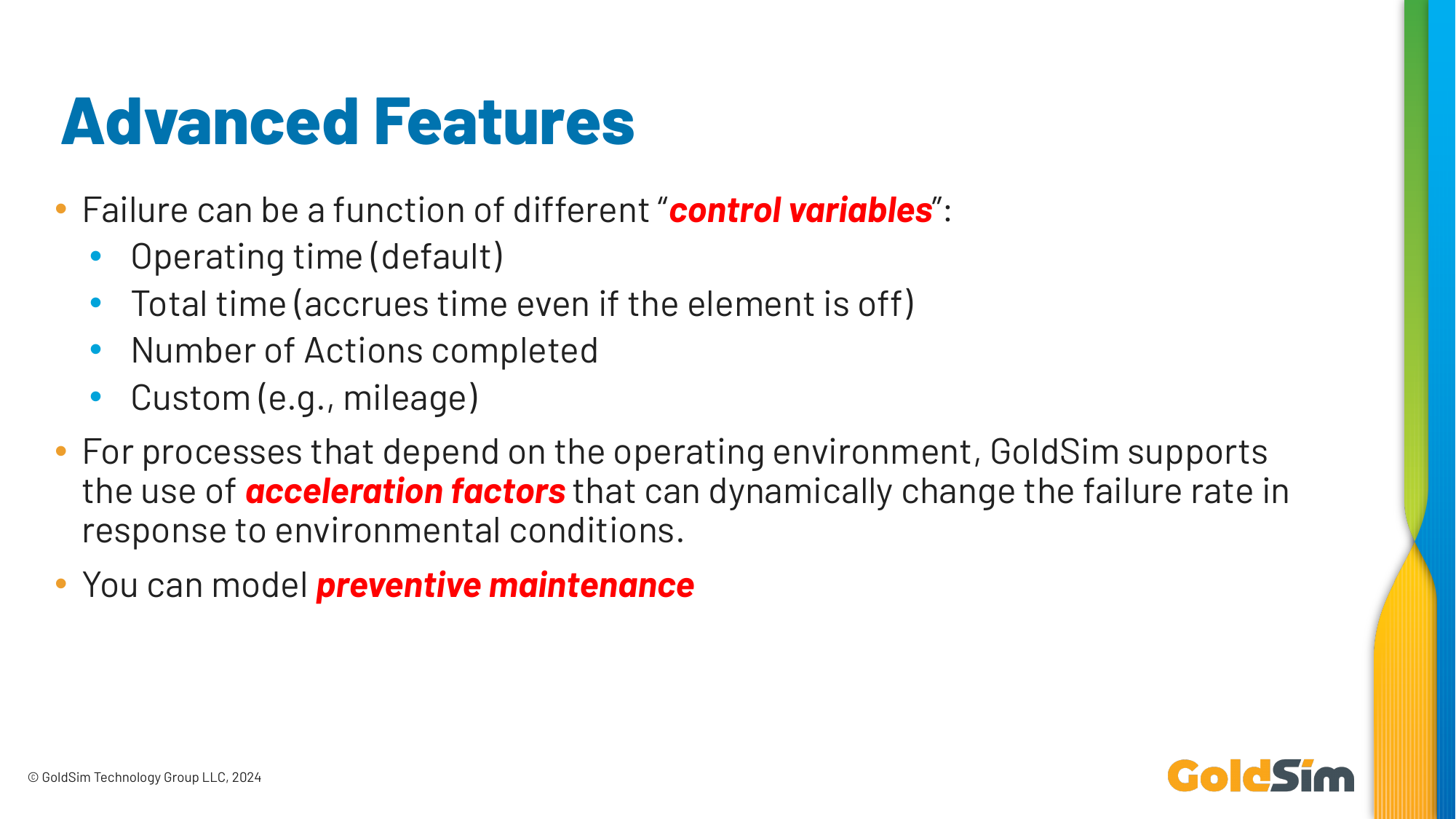

# Advanced Features
Failure can be a function of different “control variables”:
Operating time (default)
Total time (accrues time even if the element is off)
Number of Actions completed
Custom (e.g., mileage)
For processes that depend on the operating environment, GoldSim supports the use of acceleration factors that can dynamically change the failure rate in response to environmental conditions.
You can model preventive maintenance

© GoldSim Technology Group LLC, 2024